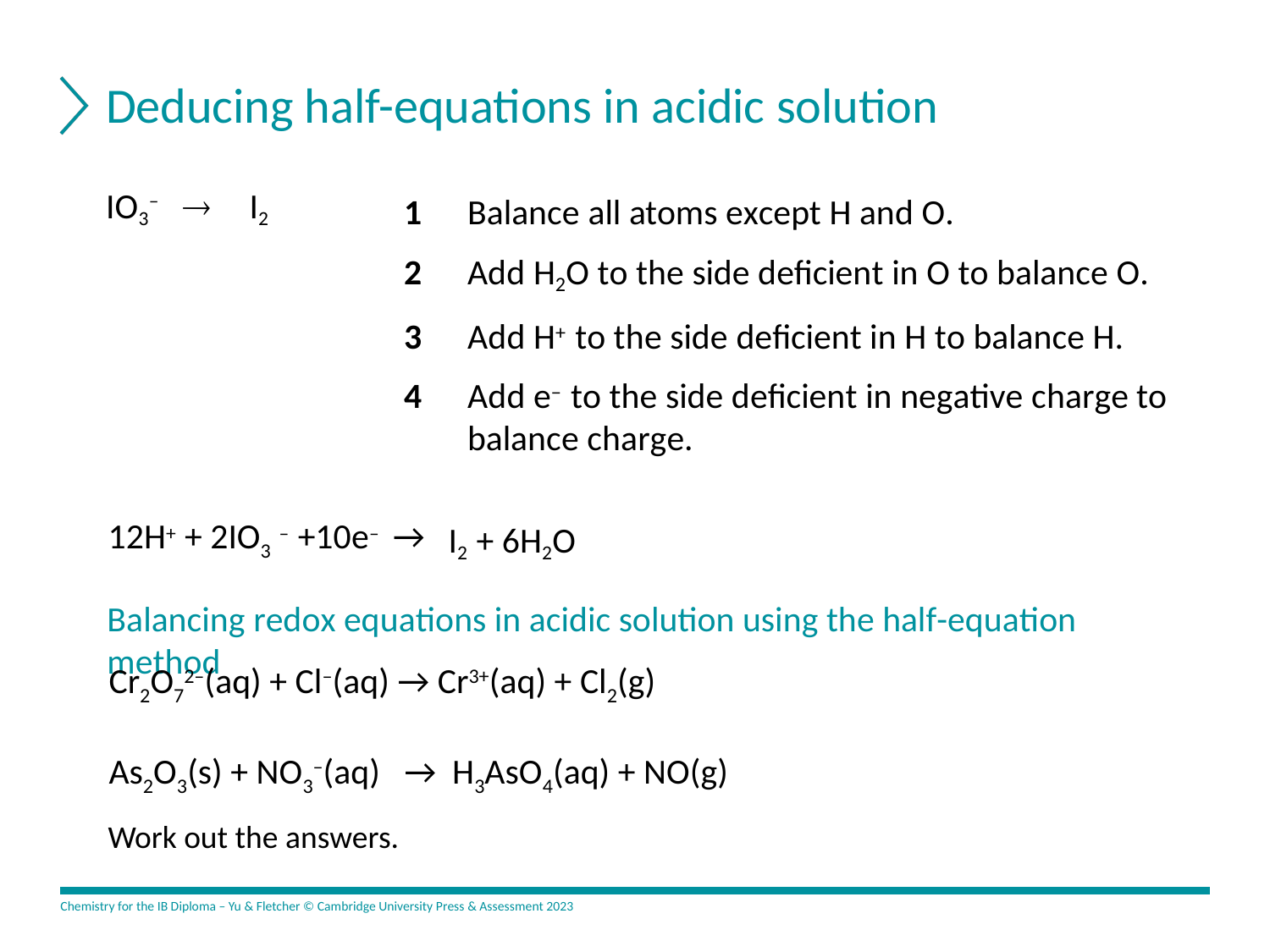

# Deducing half-equations in acidic solution
IO3–	→	I2
1	Balance all atoms except H and O.
2	Add H2O to the side deficient in O to balance O.
3	Add H+  to the side deficient in H to balance H.
4	Add e−  to the side deficient in negative charge to balance charge.
I2  + 6H2O
12H+ + 2IO3 –  +10e–   →
Balancing redox equations in acidic solution using the half-equation method
Cr2O72–(aq) + Cl–(aq) → Cr3+(aq) + Cl2(g)

As2O3(s) + NO3–(aq)   →  H3AsO4(aq) + NO(g)
Work out the answers.